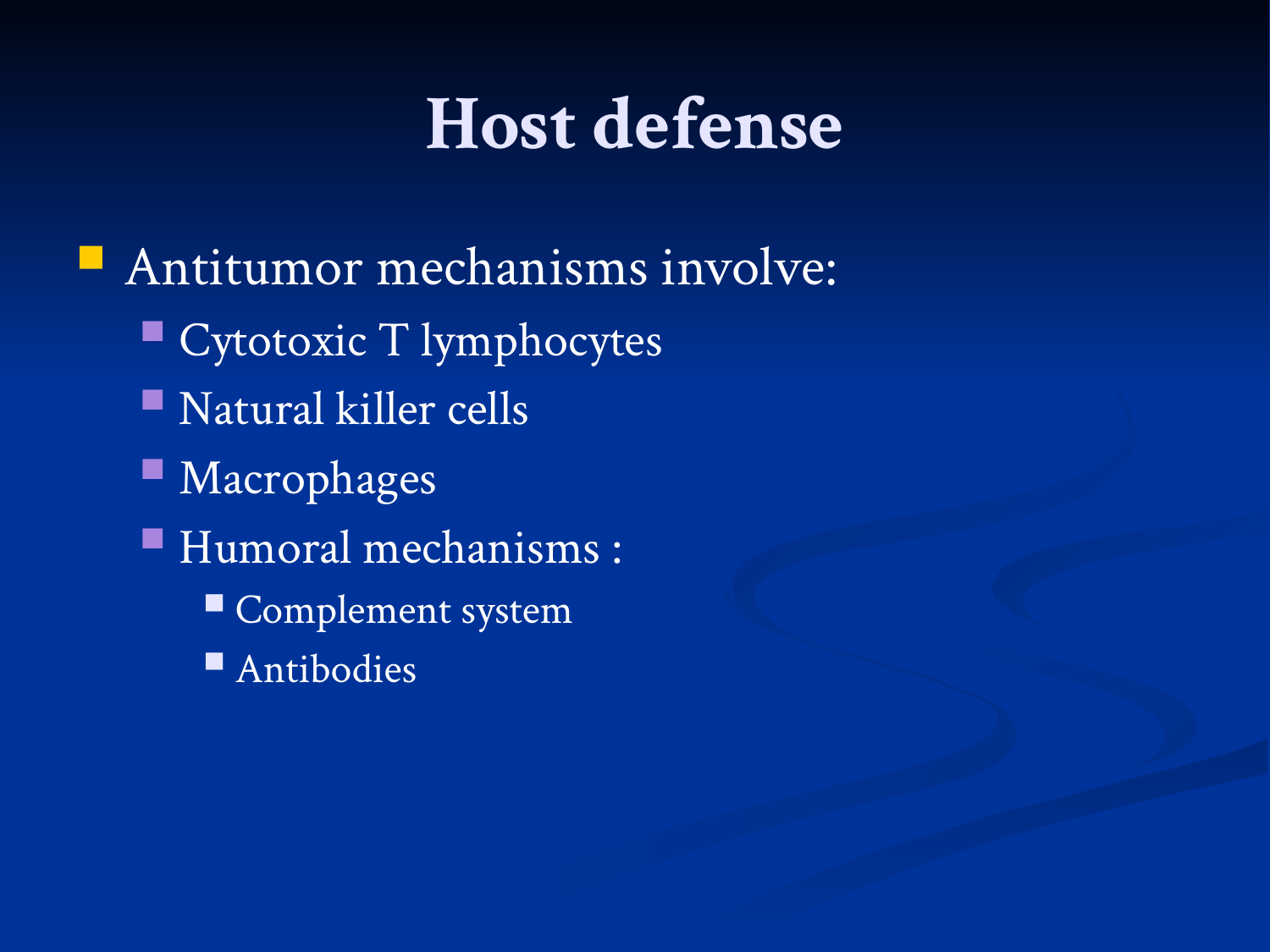

# Host defense
Antitumor mechanisms involve:
Cytotoxic T lymphocytes
Natural killer cells
Macrophages
Humoral mechanisms :
Complement system
Antibodies